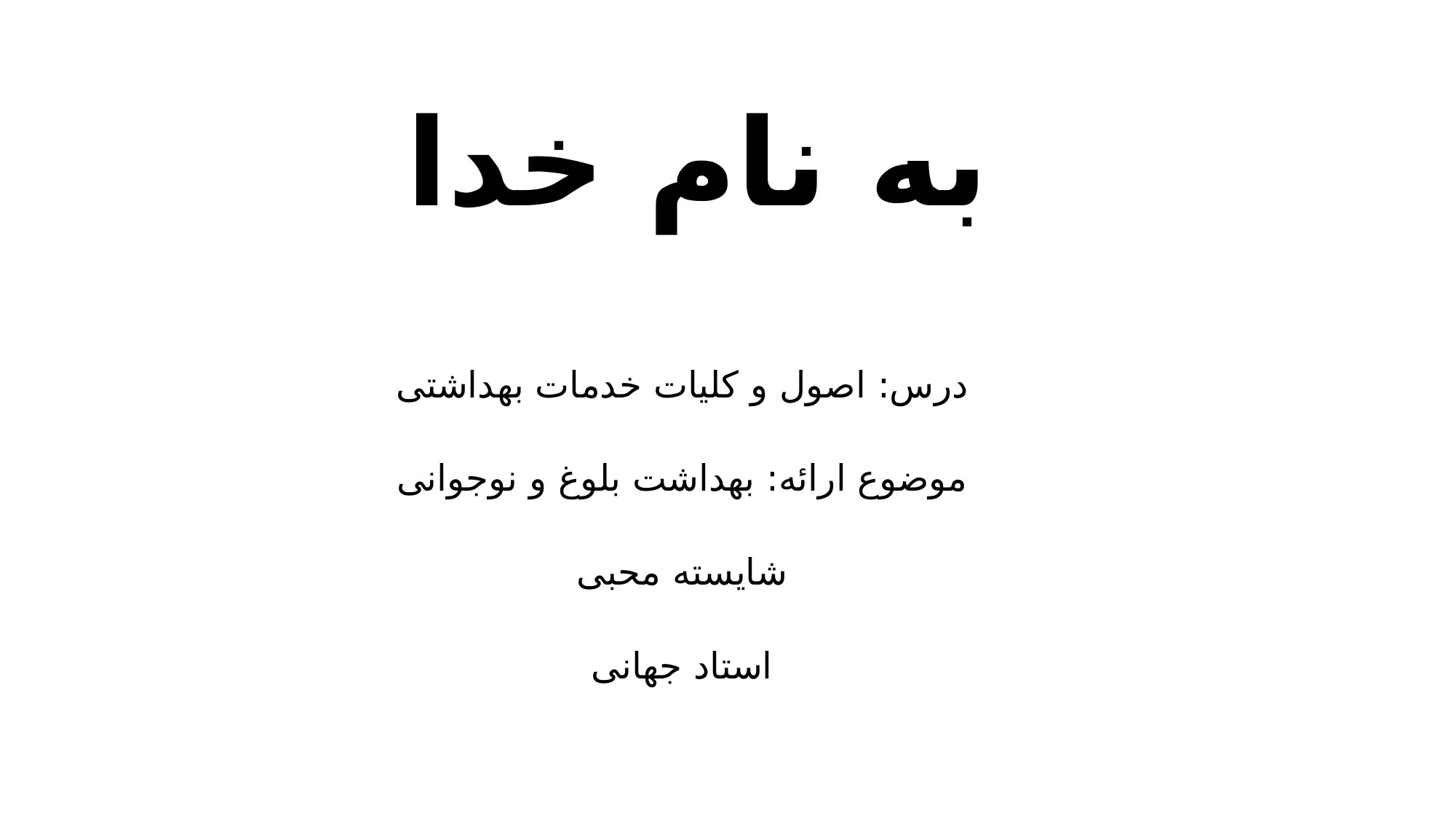

# به نام خدا

درس: اصول و کلیات خدمات بهداشتی

موضوع ارائه: بهداشت بلوغ و نوجوانی

شایسته محبی

استاد جهانی